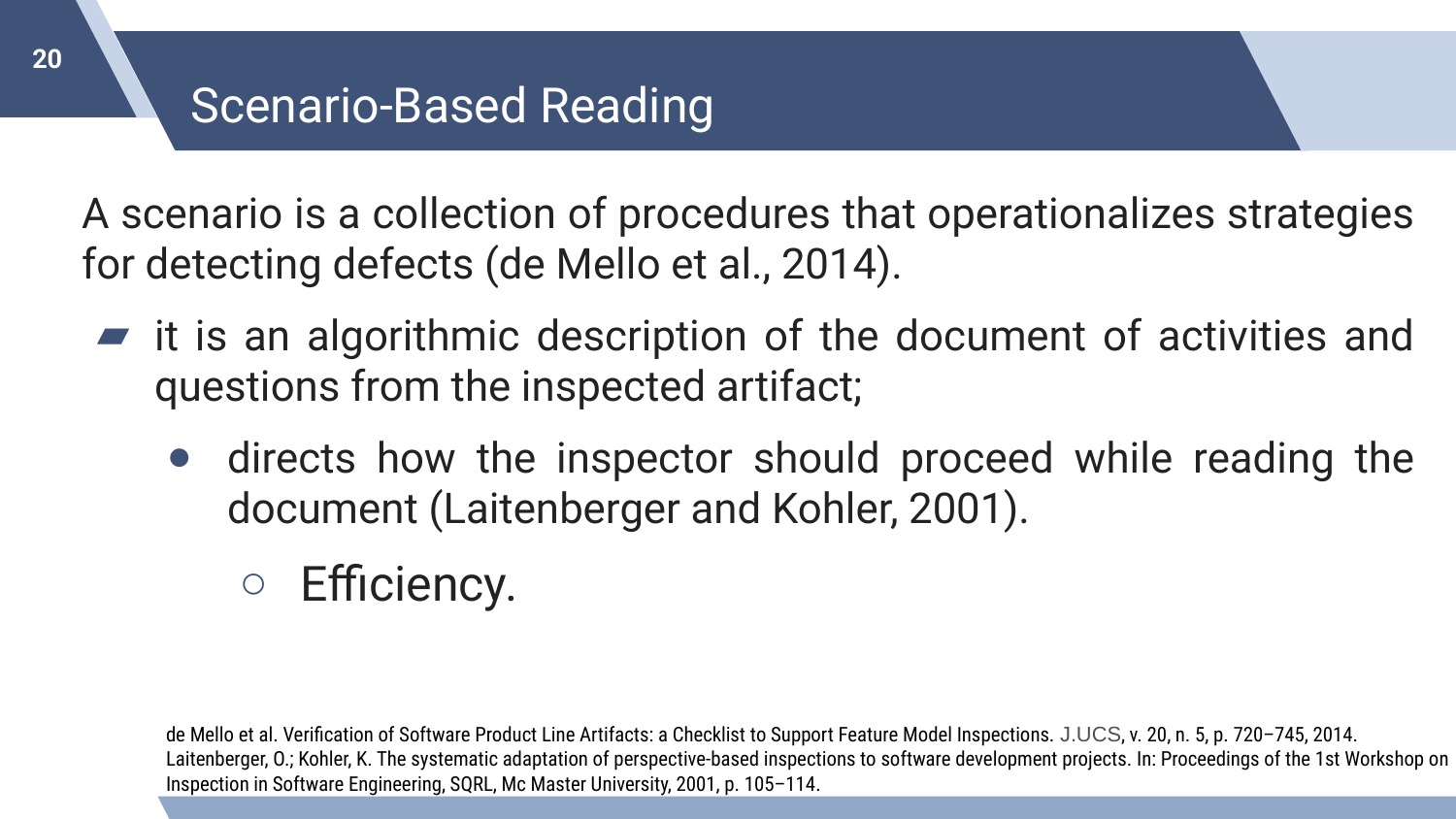

20
# Scenario-Based Reading
A scenario is a collection of procedures that operationalizes strategies for detecting defects (de Mello et al., 2014).
it is an algorithmic description of the document of activities and questions from the inspected artifact;
directs how the inspector should proceed while reading the document (Laitenberger and Kohler, 2001).
Efficiency.

de Mello et al. Verification of Software Product Line Artifacts: a Checklist to Support Feature Model Inspections. J.UCS, v. 20, n. 5, p. 720–745, 2014.
Laitenberger, O.; Kohler, K. The systematic adaptation of perspective-based inspections to software development projects. In: Proceedings of the 1st Workshop on  Inspection in Software Engineering, SQRL, Mc Master University, 2001, p. 105–114.